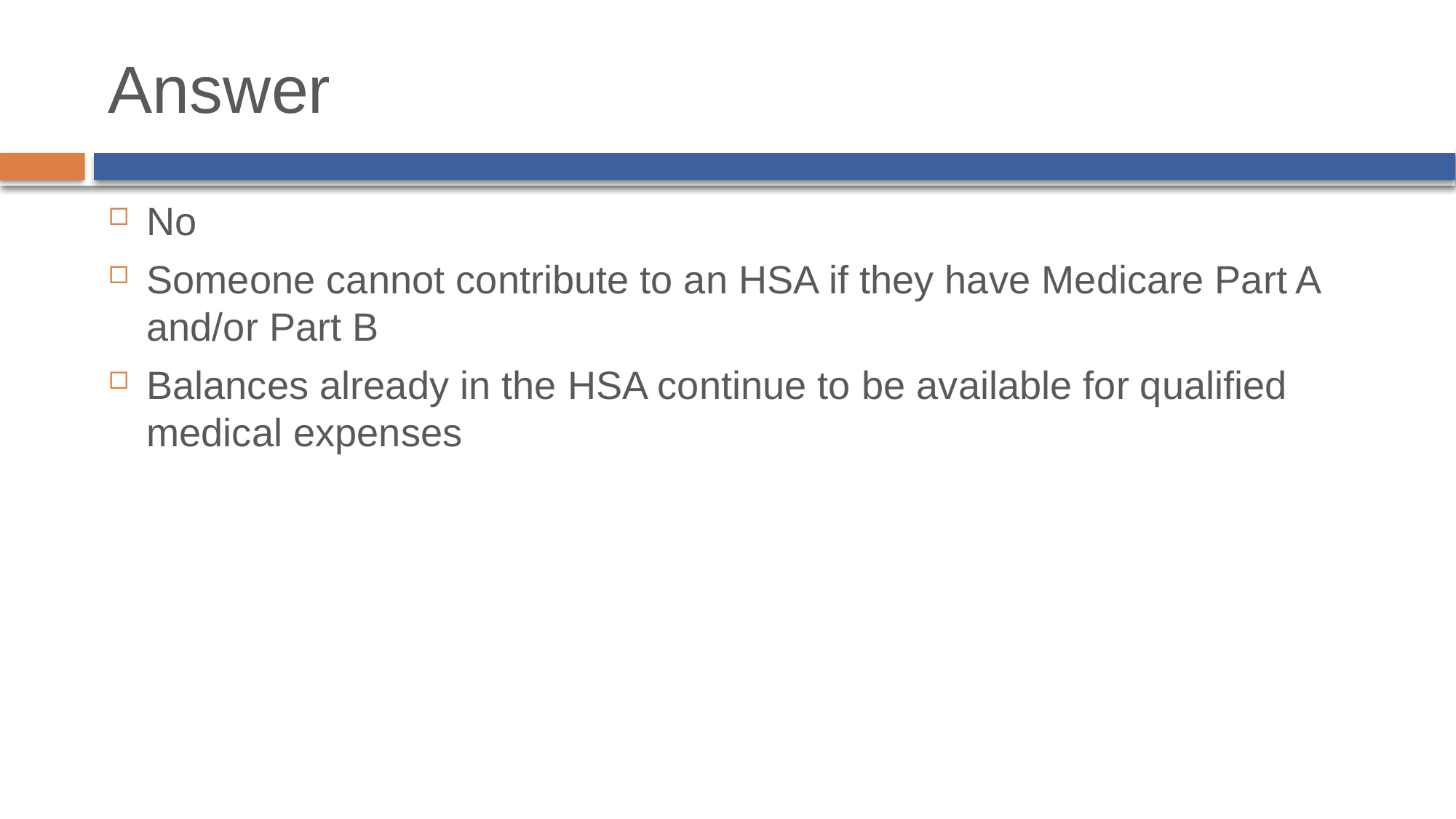

# Answer
No
Someone cannot contribute to an HSA if they have Medicare Part A and/or Part B
Balances already in the HSA continue to be available for qualified medical expenses